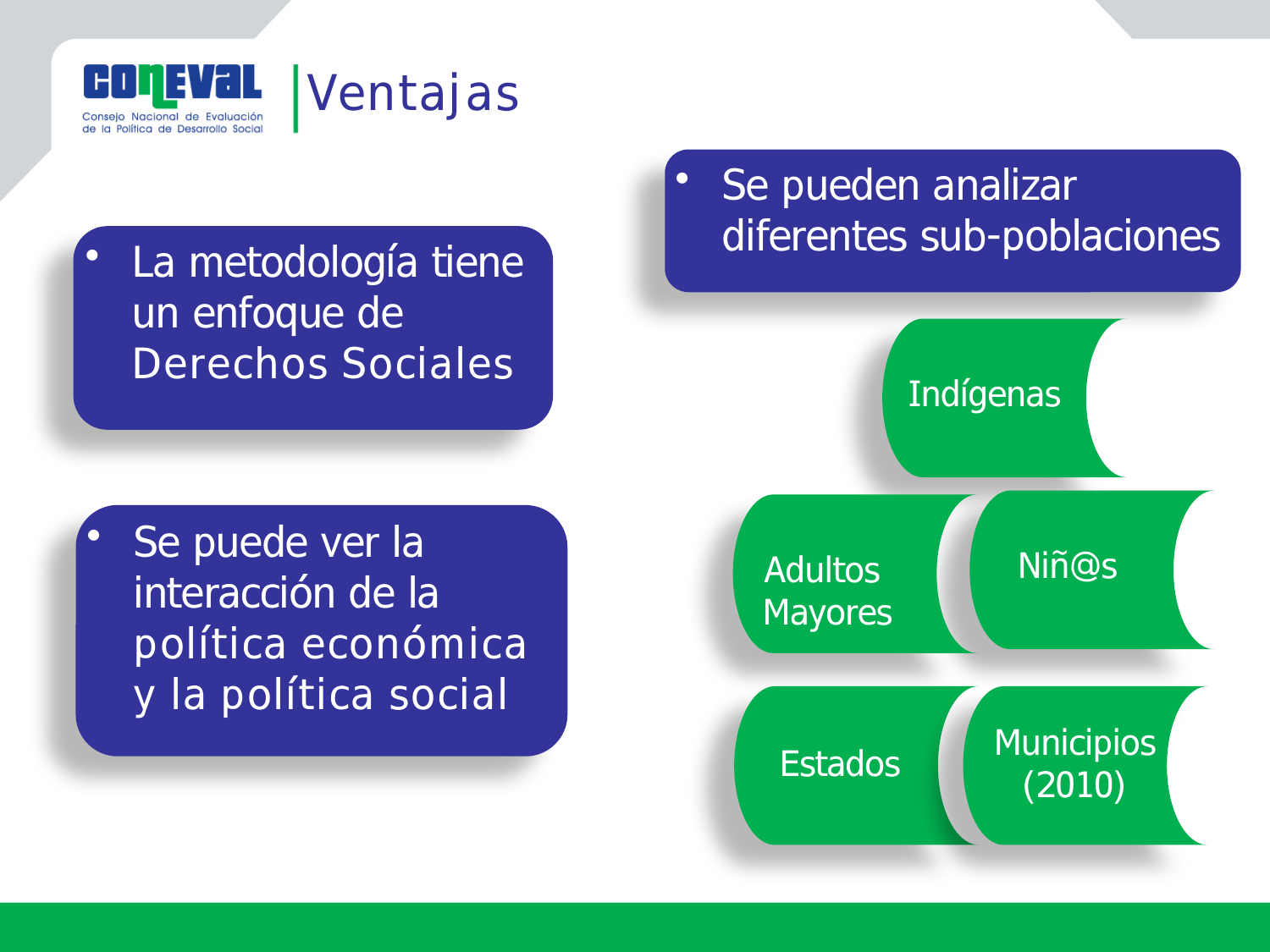

# Ventajas

Se pueden analizar diferentes sub-poblaciones

La metodología tiene un enfoque de Derechos Sociales

Indígenas

Niñ@s

Adultos
Mayores

Se puede ver la interacción de la política económica y la política social

Estados

Municipios (2010)